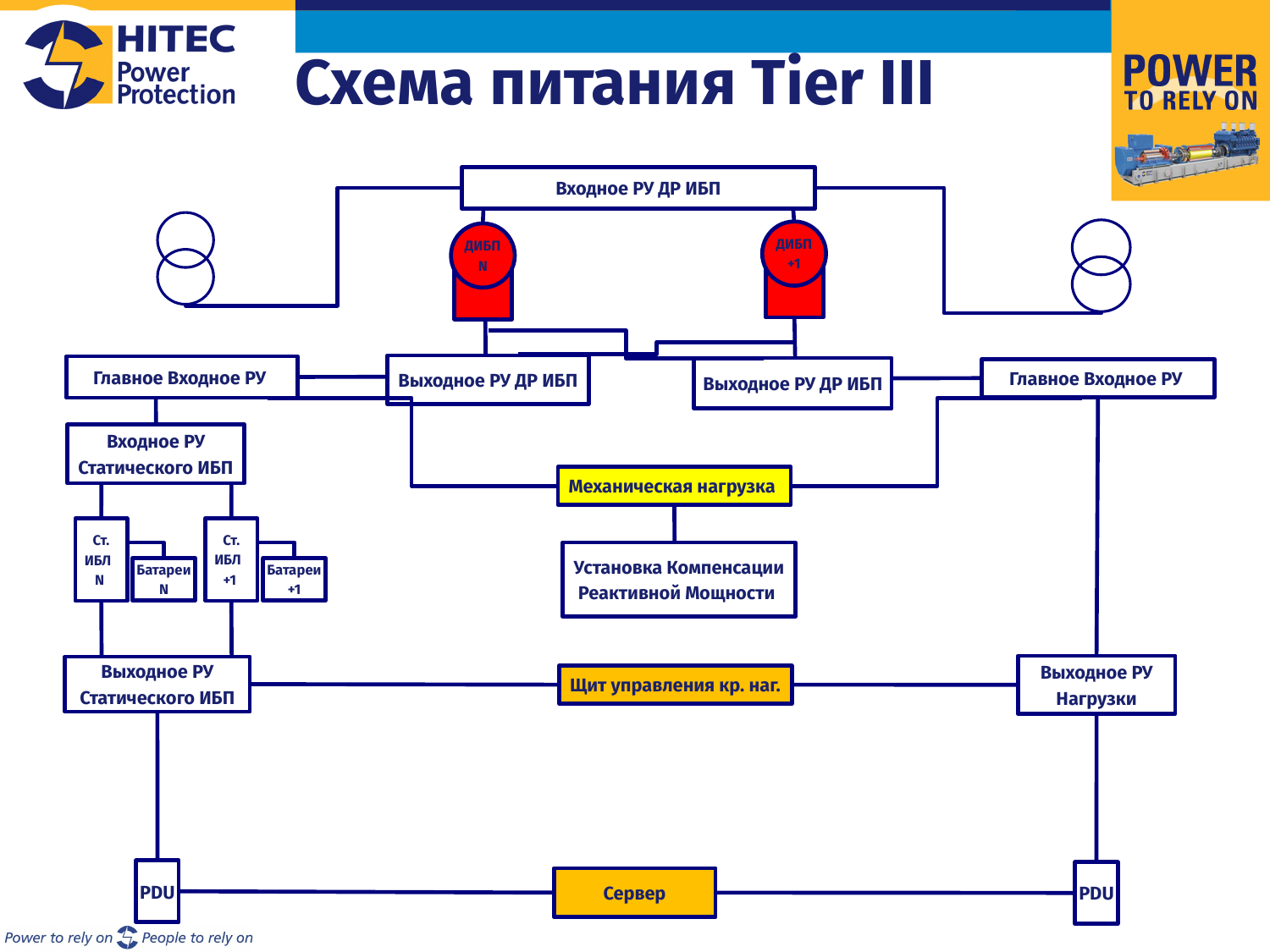

# Схема питания Tier III
Входное РУ ДР ИБП

ДИБП
+1

ДИБП
N

Выходное РУ ДР ИБП
Главное Входное РУ
Выходное РУ ДР ИБП
Главное Входное РУ
Входное РУ
Статического ИБП
Механическая нагрузка
Ст.
ИБЛ
+1
Ст.
ИБЛ
N
Батареи
N
Батареи
+1
Выходное РУ
Нагрузки
Выходное РУ
Статического ИБП
Щит управления кр. наг.
PDU
PDU
Сервер
Установка Компенсации
Реактивной Мощности